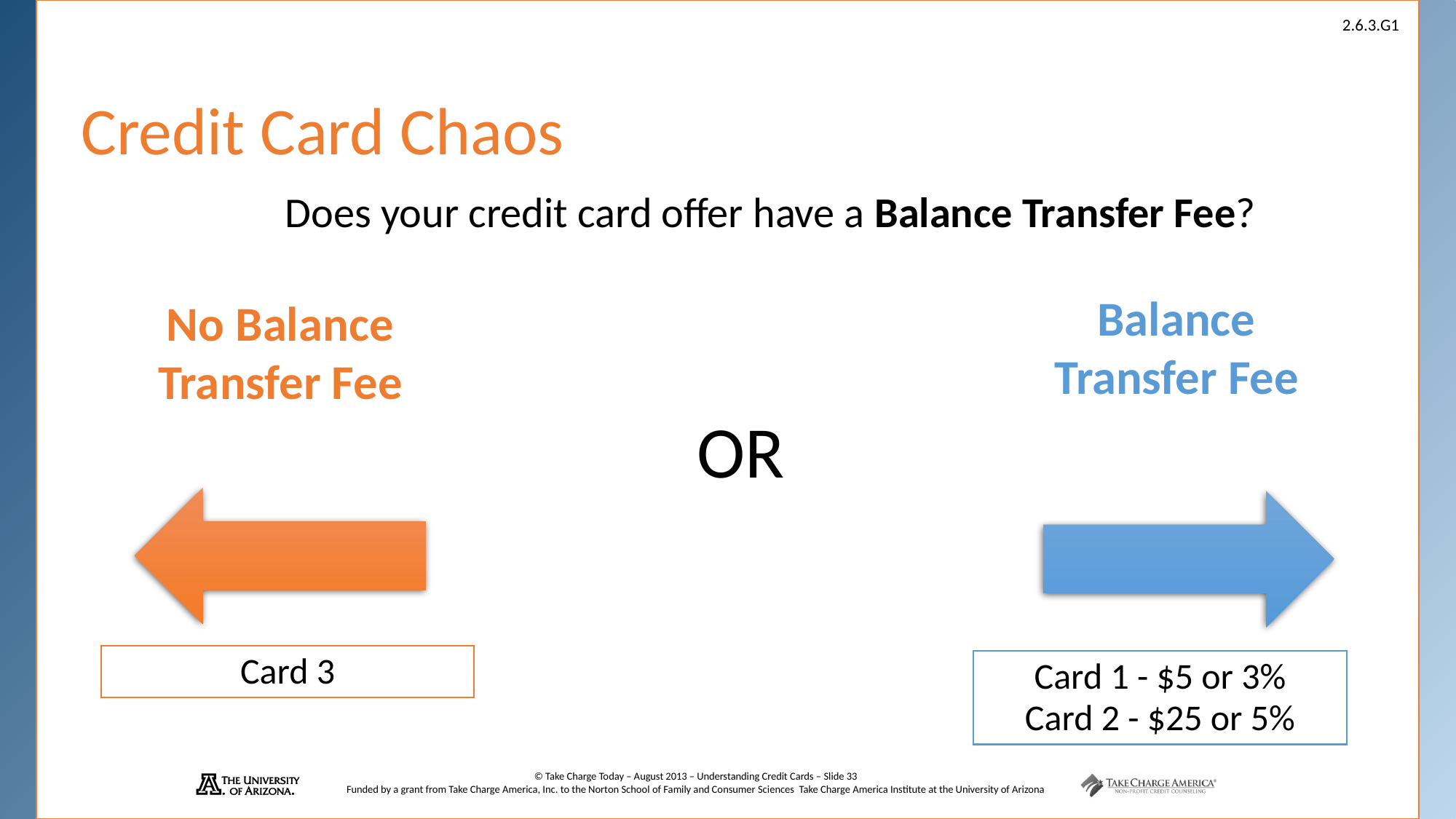

# Credit Card Chaos
Does your credit card offer have a Balance Transfer Fee?
Balance Transfer Fee
No Balance Transfer Fee
OR

Card 3
Card 1 - $5 or 3%
Card 2 - $25 or 5%